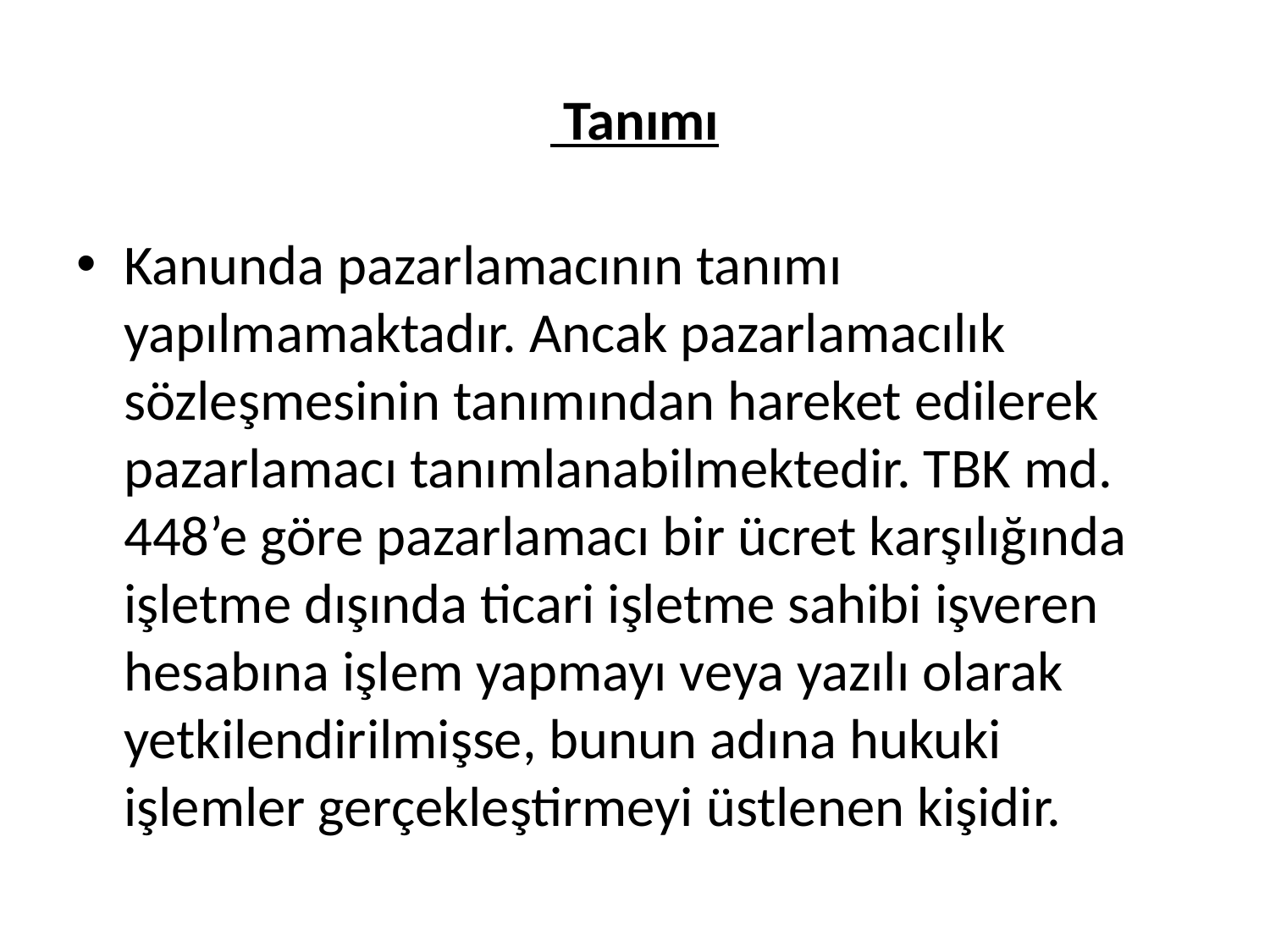

# Tanımı
Kanunda pazarlamacının tanımı yapılmamaktadır. Ancak pazarlamacılık sözleşmesinin tanımından hareket edilerek pazarlamacı tanımlanabilmektedir. TBK md. 448’e göre pazarlamacı bir ücret karşılığında işletme dışında ticari işletme sahibi işveren hesabına işlem yapmayı veya yazılı olarak yetkilendirilmişse, bunun adına hukuki işlemler gerçekleştirmeyi üstlenen kişidir.